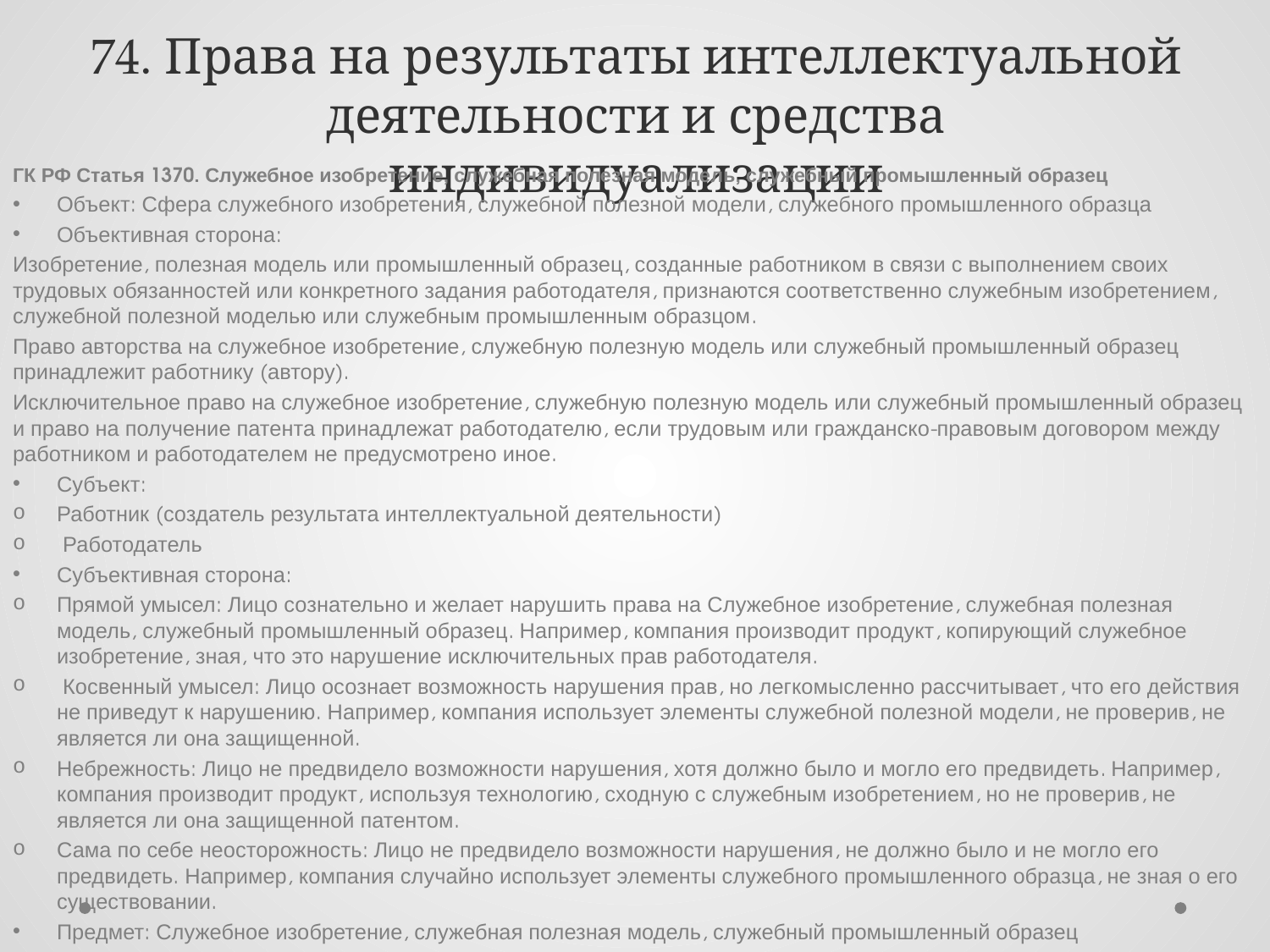

# 74. Права на результаты интеллектуальной деятельности и средства индивидуализации
ГК РФ Статья 1370. Служебное изобретение, служебная полезная модель, служебный промышленный образец
Объект: Сфера служебного изобретения, служебной полезной модели, служебного промышленного образца
Объективная сторона:
Изобретение, полезная модель или промышленный образец, созданные работником в связи с выполнением своих трудовых обязанностей или конкретного задания работодателя, признаются соответственно служебным изобретением, служебной полезной моделью или служебным промышленным образцом.
Право авторства на служебное изобретение, служебную полезную модель или служебный промышленный образец принадлежит работнику (автору).
Исключительное право на служебное изобретение, служебную полезную модель или служебный промышленный образец и право на получение патента принадлежат работодателю, если трудовым или гражданско-правовым договором между работником и работодателем не предусмотрено иное.
Субъект:
Работник (создатель результата интеллектуальной деятельности)
 Работодатель
Субъективная сторона:
Прямой умысел: Лицо сознательно и желает нарушить права на Служебное изобретение, служебная полезная модель, служебный промышленный образец. Например, компания производит продукт, копирующий служебное изобретение, зная, что это нарушение исключительных прав работодателя.
 Косвенный умысел: Лицо осознает возможность нарушения прав, но легкомысленно рассчитывает, что его действия не приведут к нарушению. Например, компания использует элементы служебной полезной модели, не проверив, не является ли она защищенной.
Небрежность: Лицо не предвидело возможности нарушения, хотя должно было и могло его предвидеть. Например, компания производит продукт, используя технологию, сходную с служебным изобретением, но не проверив, не является ли она защищенной патентом.
Сама по себе неосторожность: Лицо не предвидело возможности нарушения, не должно было и не могло его предвидеть. Например, компания случайно использует элементы служебного промышленного образца, не зная о его существовании.
Предмет: Служебное изобретение, служебная полезная модель, служебный промышленный образец